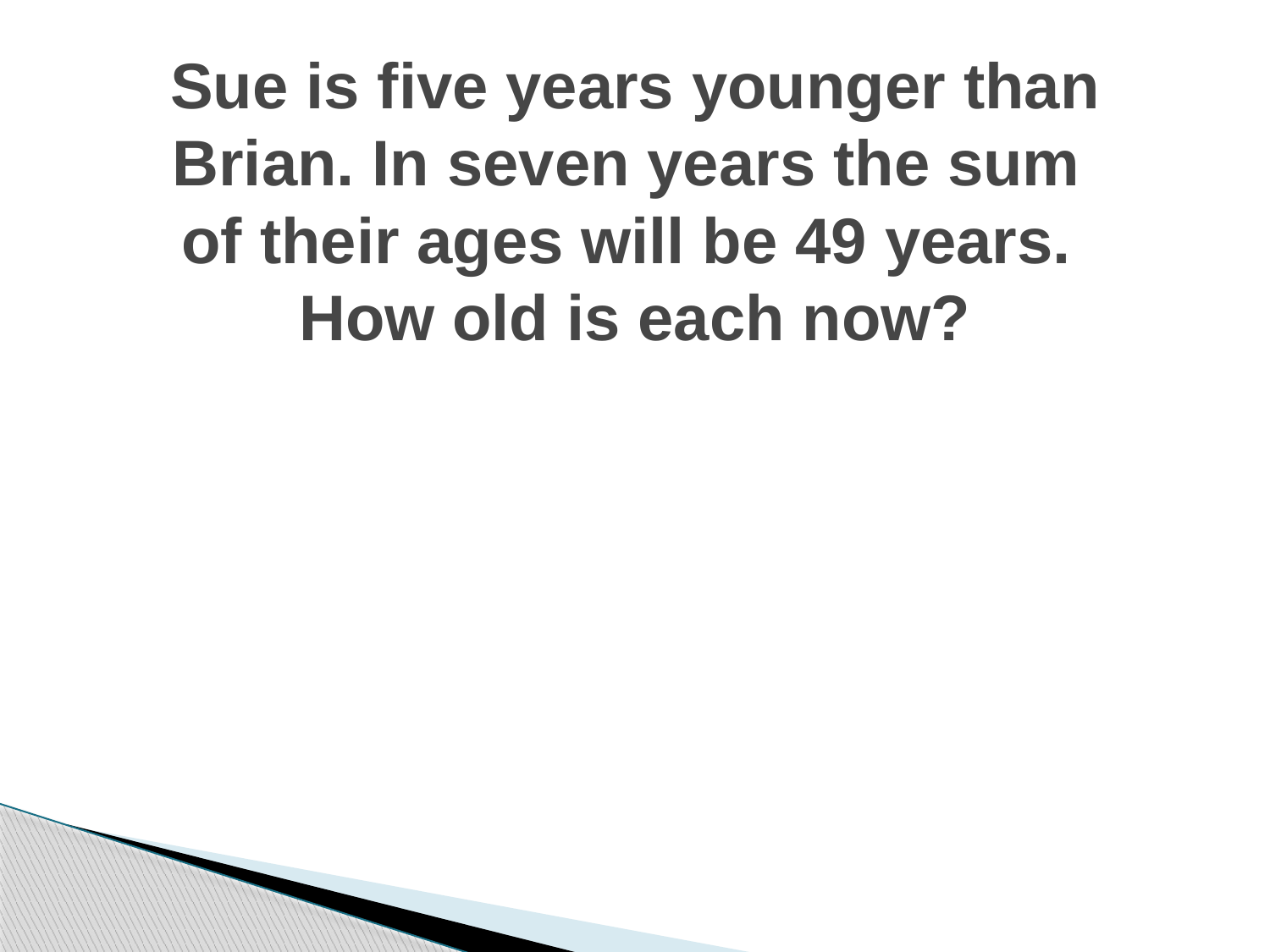

# Sue is five years younger than Brian. In seven years the sum of their ages will be 49 years. How old is each now?